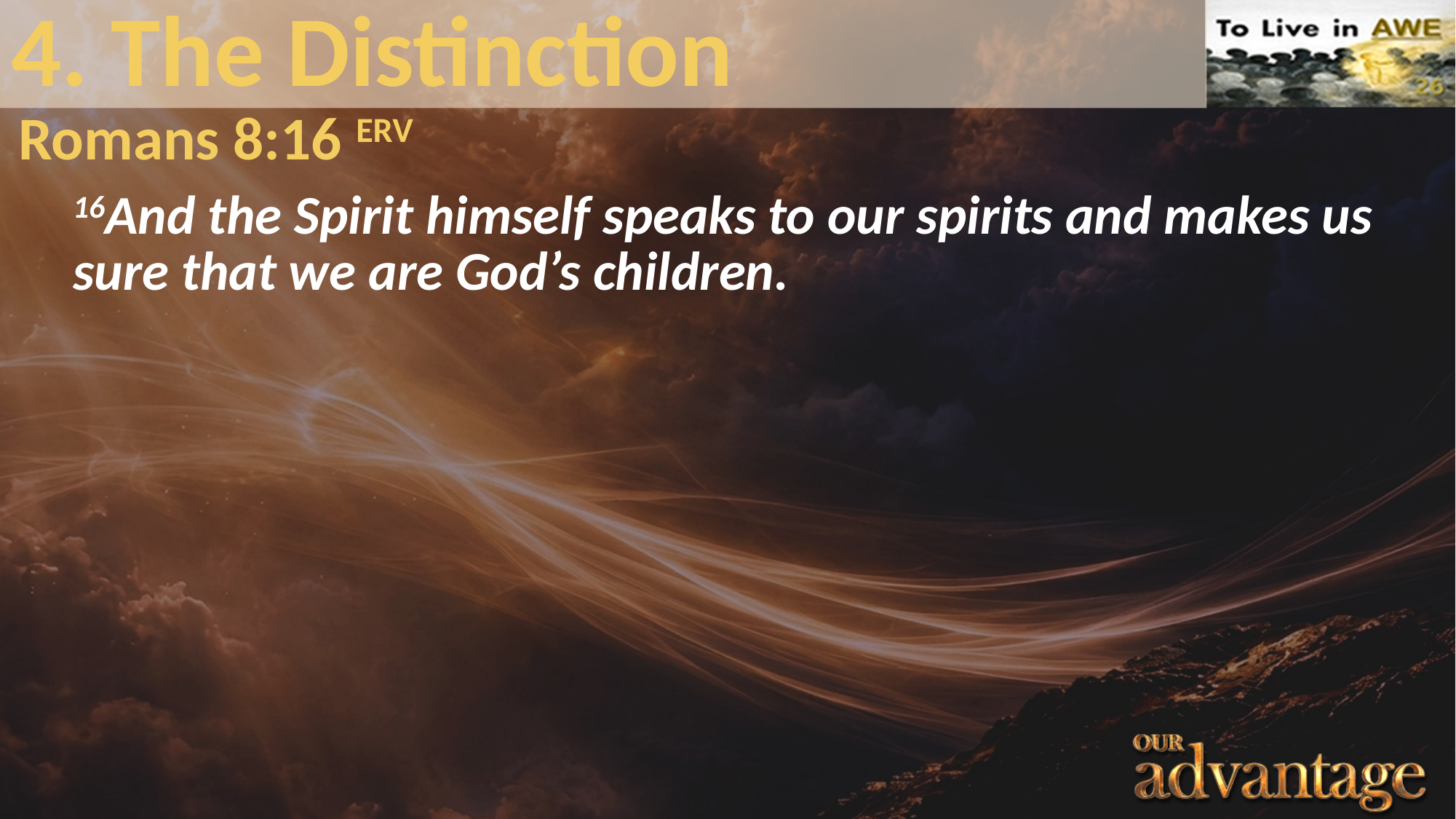

# 4. The Distinction
Romans 8:16 ERV
16And the Spirit himself speaks to our spirits and makes us sure that we are God’s children.